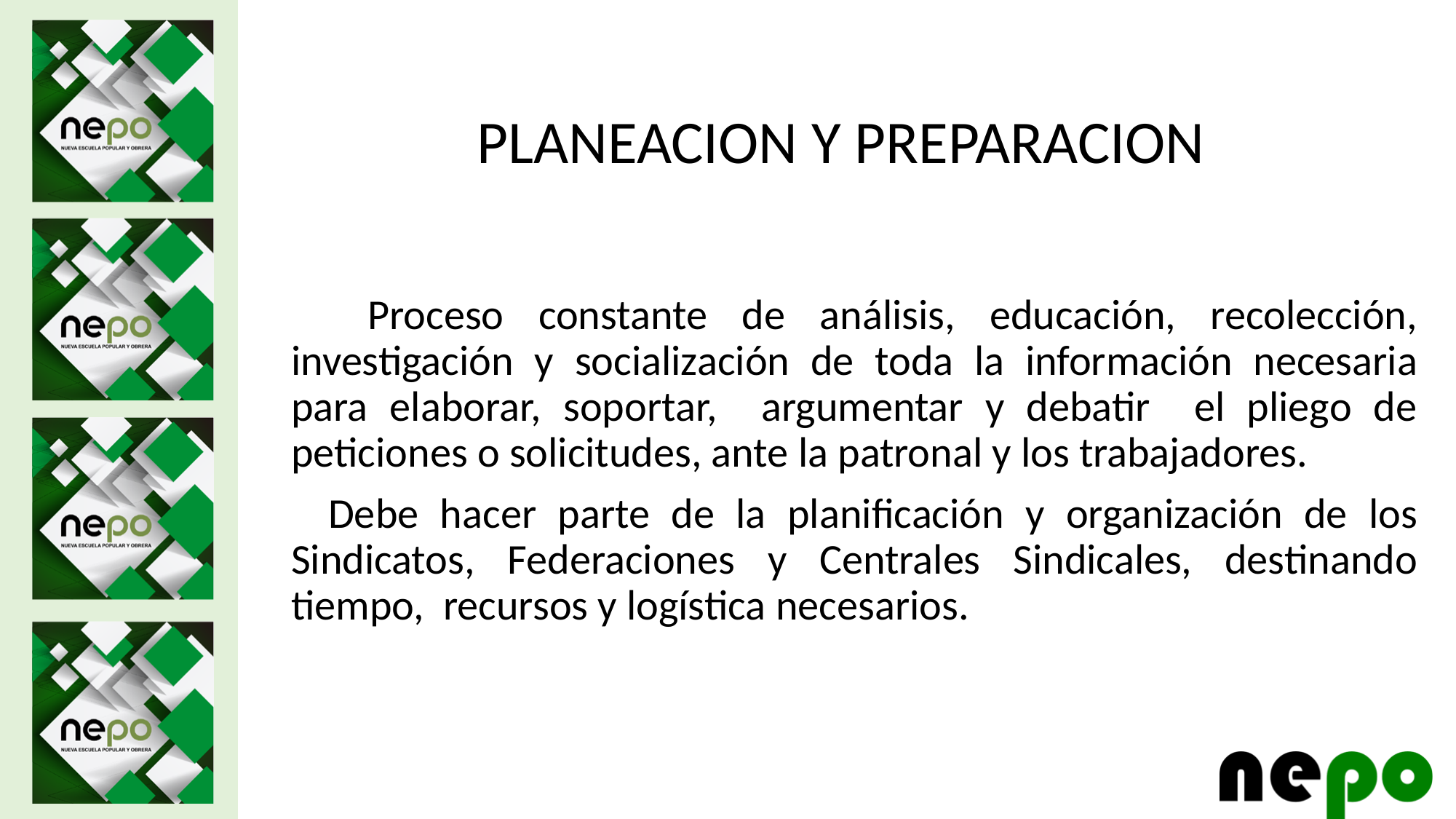

# PLANEACION Y PREPARACION
   Proceso constante de análisis, educación, recolección, investigación y socialización de toda la información necesaria para elaborar, soportar,  argumentar y debatir  el pliego de peticiones o solicitudes, ante la patronal y los trabajadores.
   Debe hacer parte de la planificación y organización de los Sindicatos, Federaciones y Centrales Sindicales, destinando tiempo,  recursos y logística necesarios.